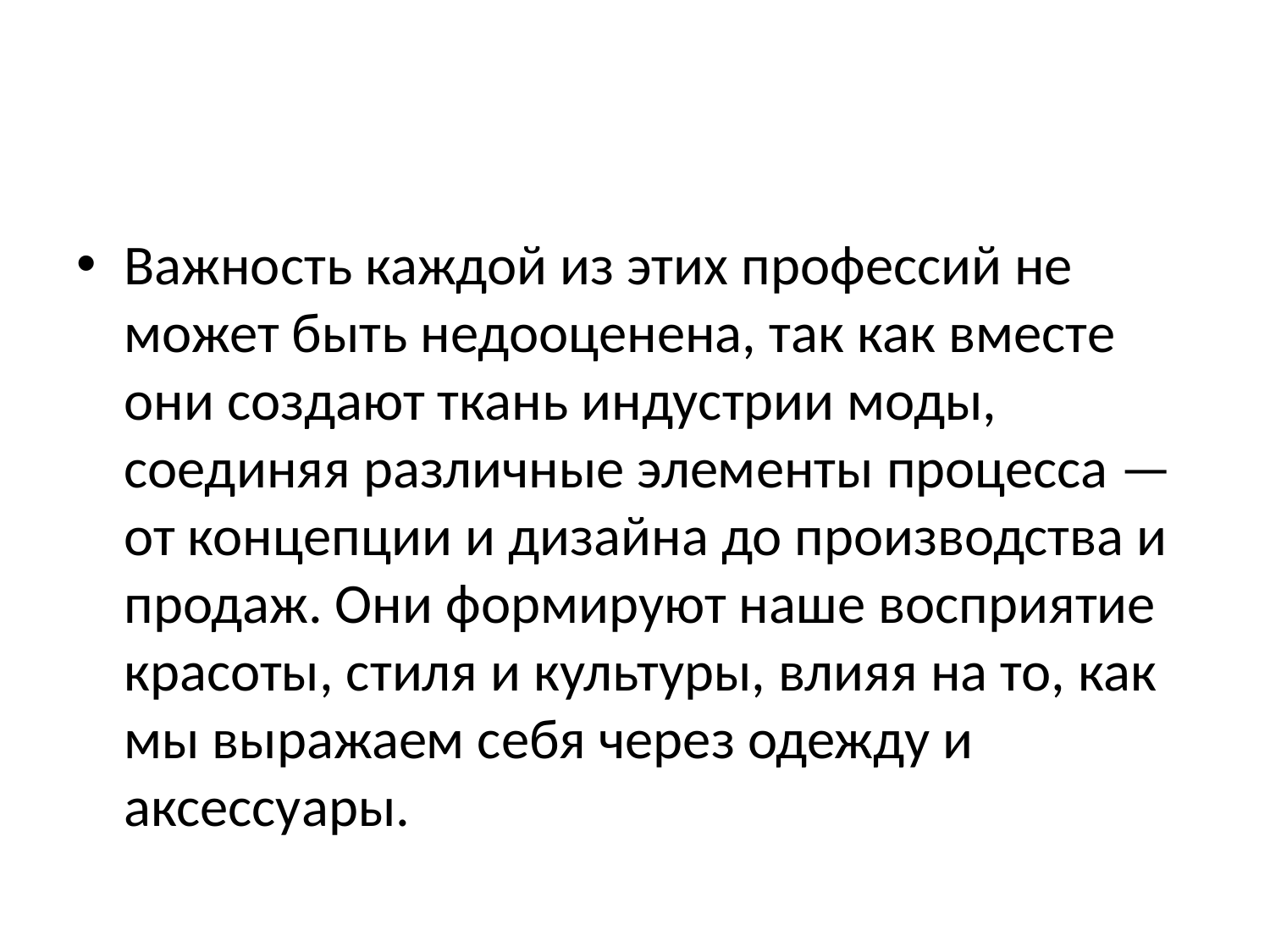

Важность каждой из этих профессий не может быть недооценена, так как вместе они создают ткань индустрии моды, соединяя различные элементы процесса — от концепции и дизайна до производства и продаж. Они формируют наше восприятие красоты, стиля и культуры, влияя на то, как мы выражаем себя через одежду и аксессуары.